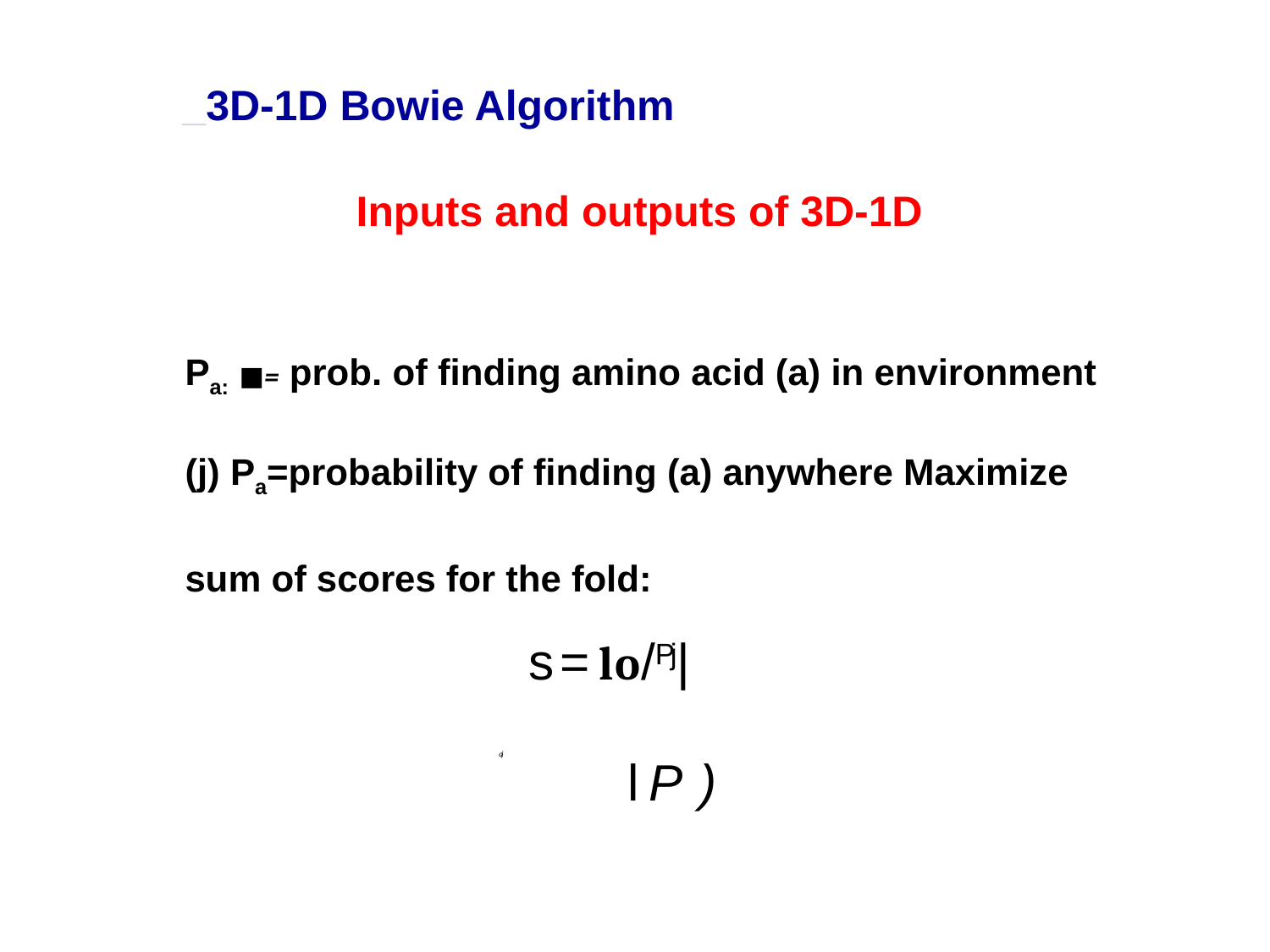

_3D-1D Bowie Algorithm
Inputs and outputs of 3D-1D
Pa: ■= prob. of finding amino acid (a) in environment (j) Pa=probability of finding (a) anywhere Maximize sum of scores for the fold:
s = lo/Pj|
aj
l P)